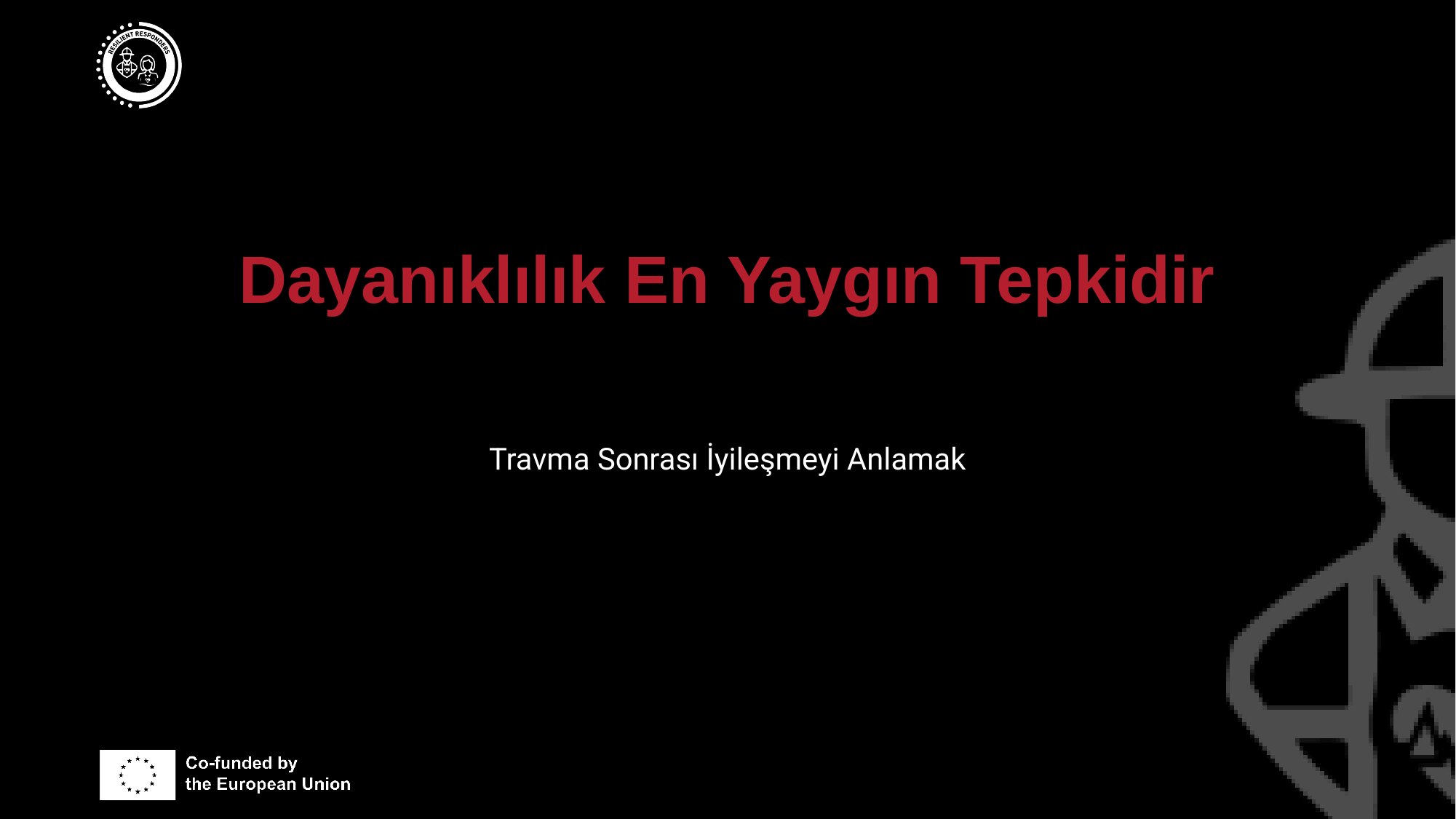

# Dayanıklılık En Yaygın Tepkidir
Travma Sonrası İyileşmeyi Anlamak